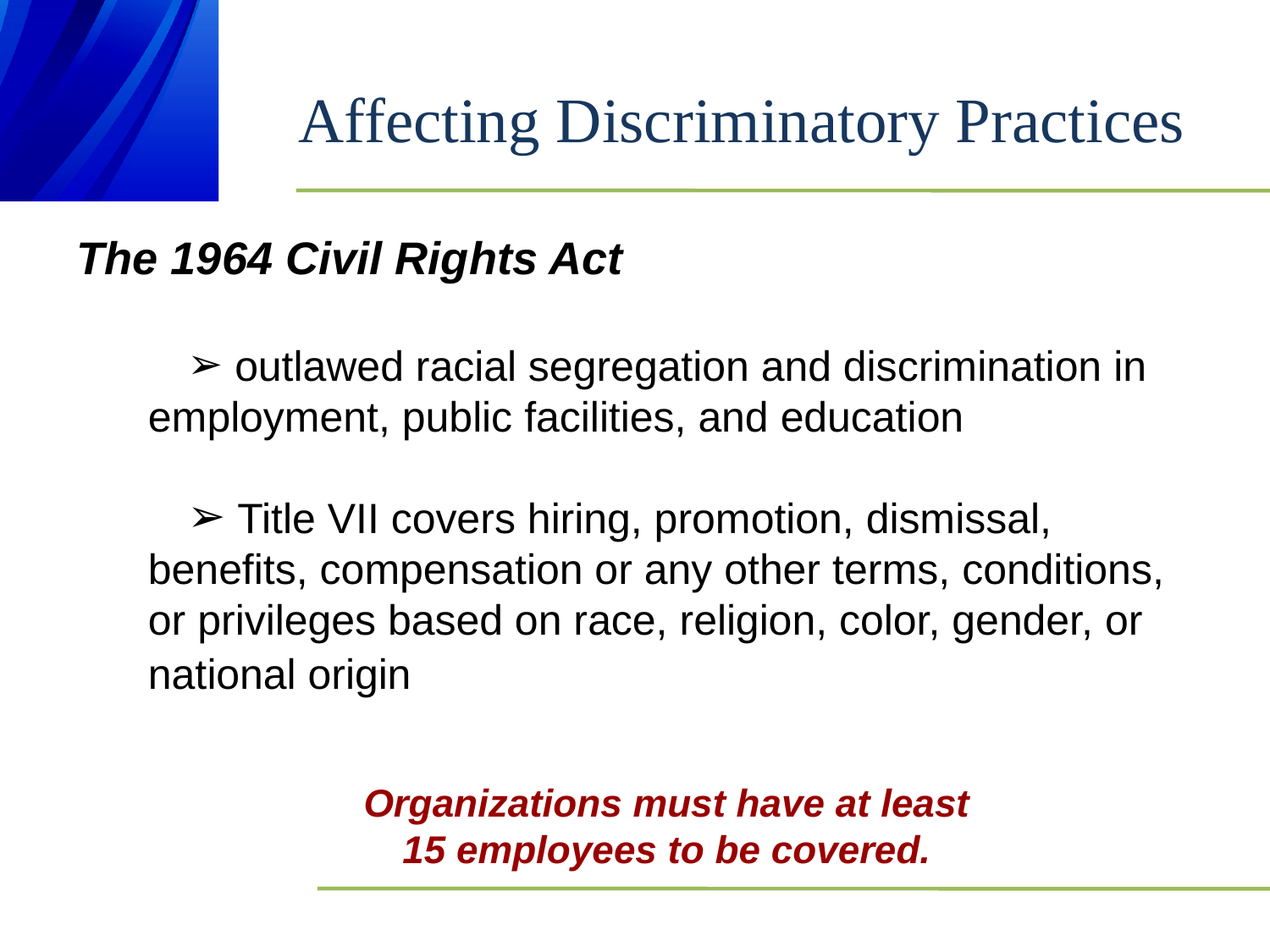

# Affecting Discriminatory Practices
The 1964 Civil Rights Act

 outlawed racial segregation and discrimination in employment, public facilities, and education

 Title VII covers hiring, promotion, dismissal, benefits, compensation or any other terms, conditions, or privileges based on race, religion, color, gender, or national origin
Organizations must have at least 15 employees to be covered.